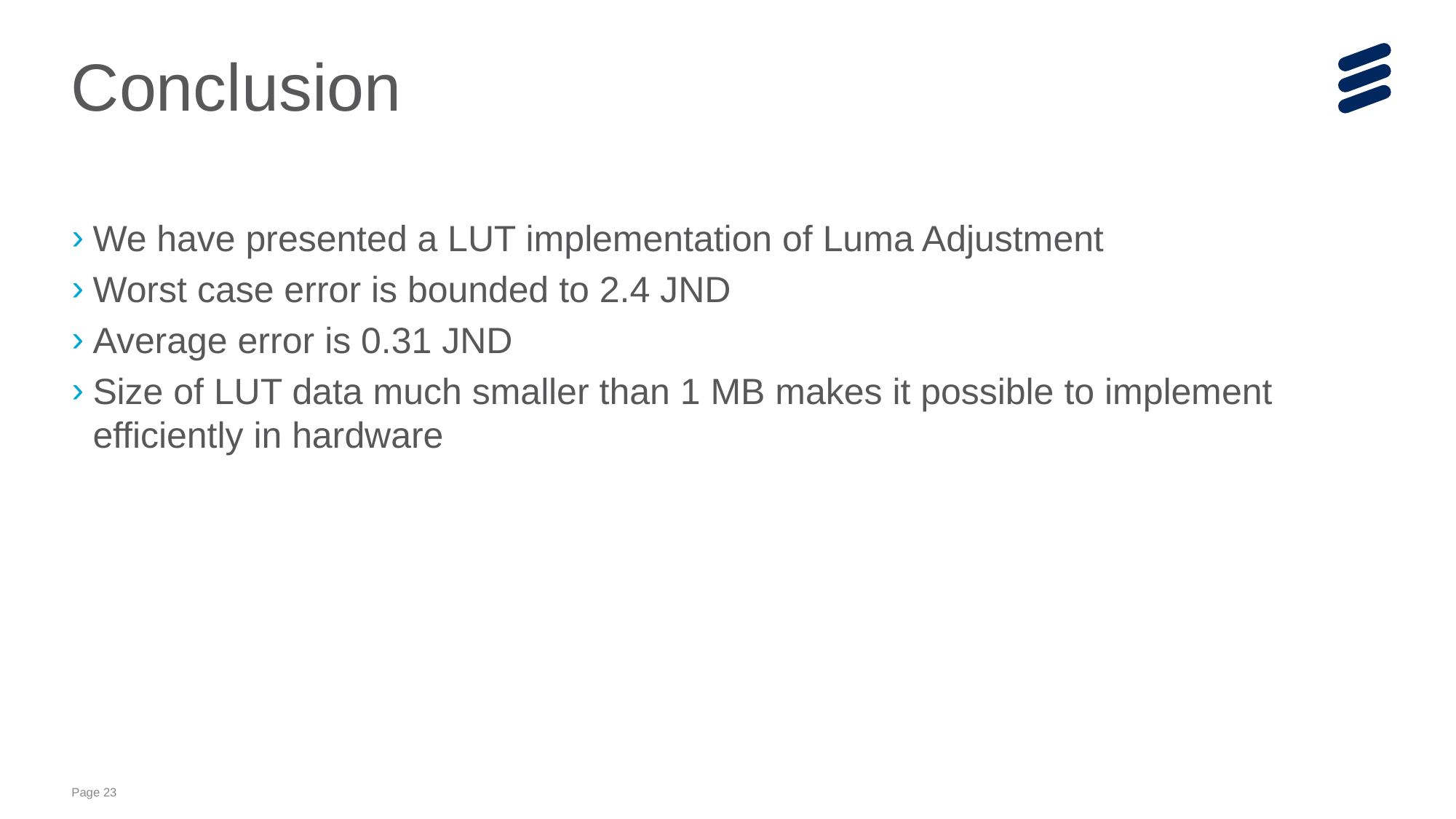

# Conclusion
We have presented a LUT implementation of Luma Adjustment
Worst case error is bounded to 2.4 JND
Average error is 0.31 JND
Size of LUT data much smaller than 1 MB makes it possible to implement efficiently in hardware